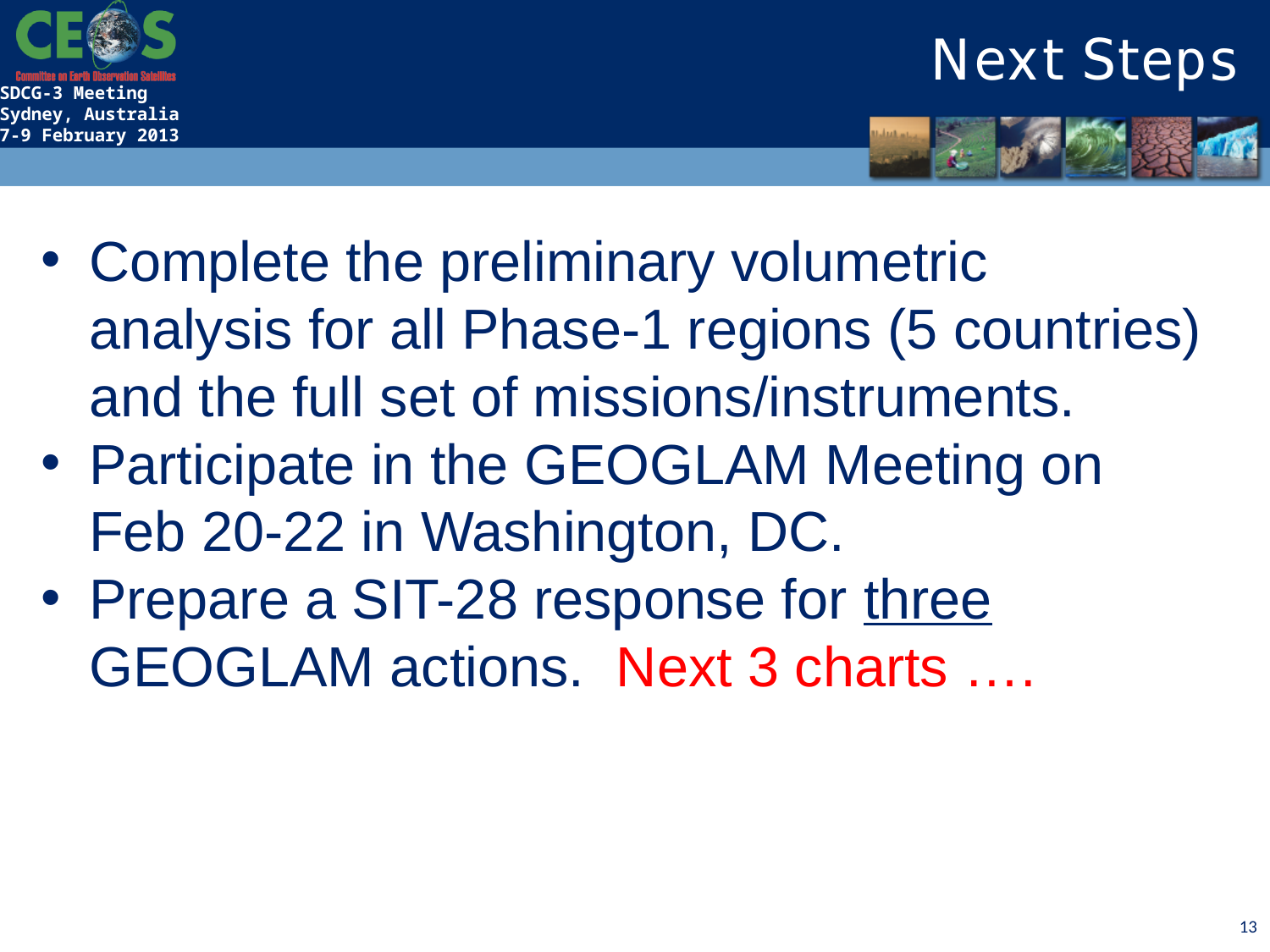

Next Steps
Complete the preliminary volumetric analysis for all Phase-1 regions (5 countries) and the full set of missions/instruments.
Participate in the GEOGLAM Meeting on Feb 20-22 in Washington, DC.
Prepare a SIT-28 response for three GEOGLAM actions.  Next 3 charts ….
13